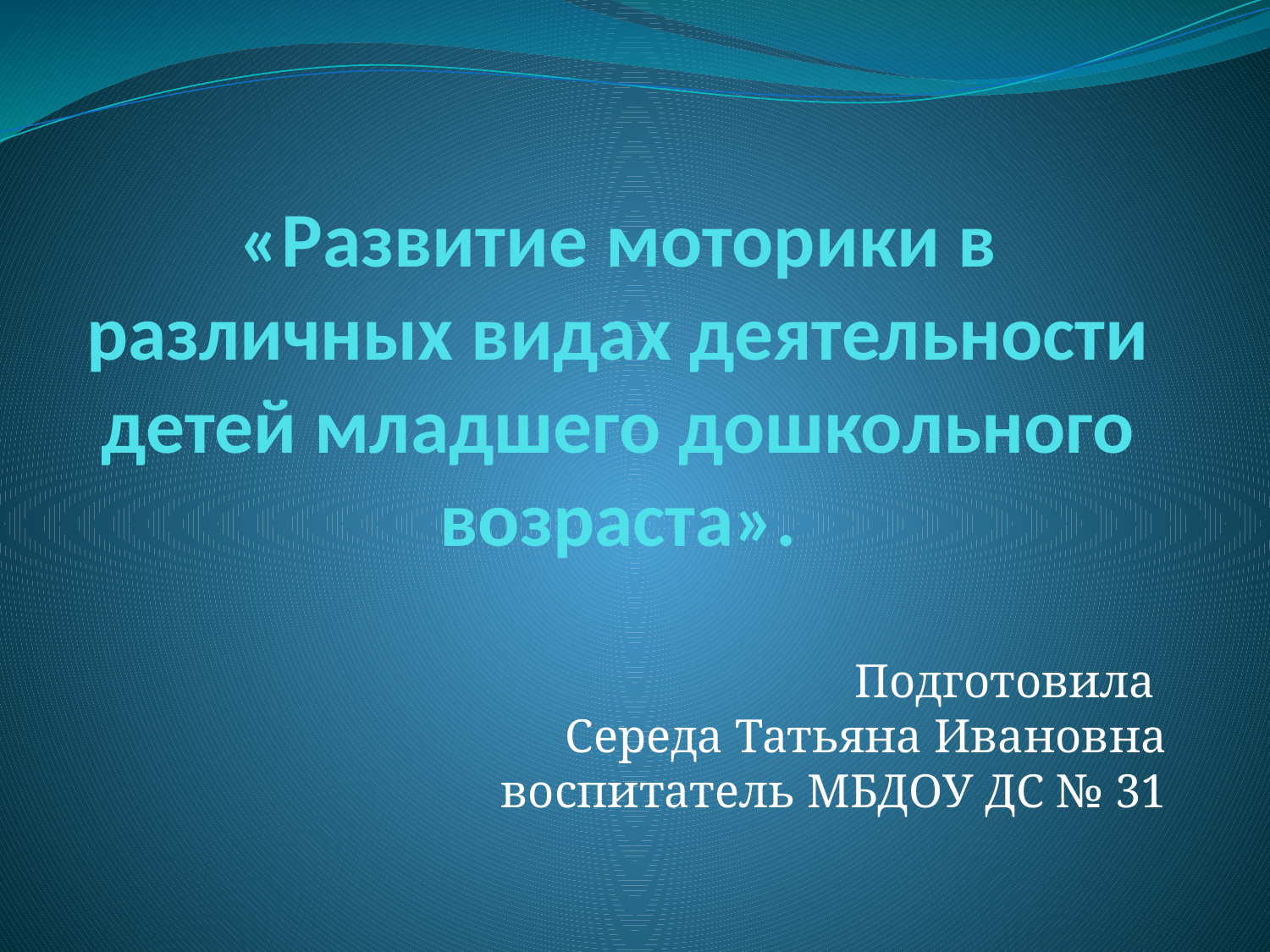

# «Развитие моторики в различных видах деятельности детей младшего дошкольного возраста».
Подготовила
Середа Татьяна Ивановна
воспитатель МБДОУ ДС № 31